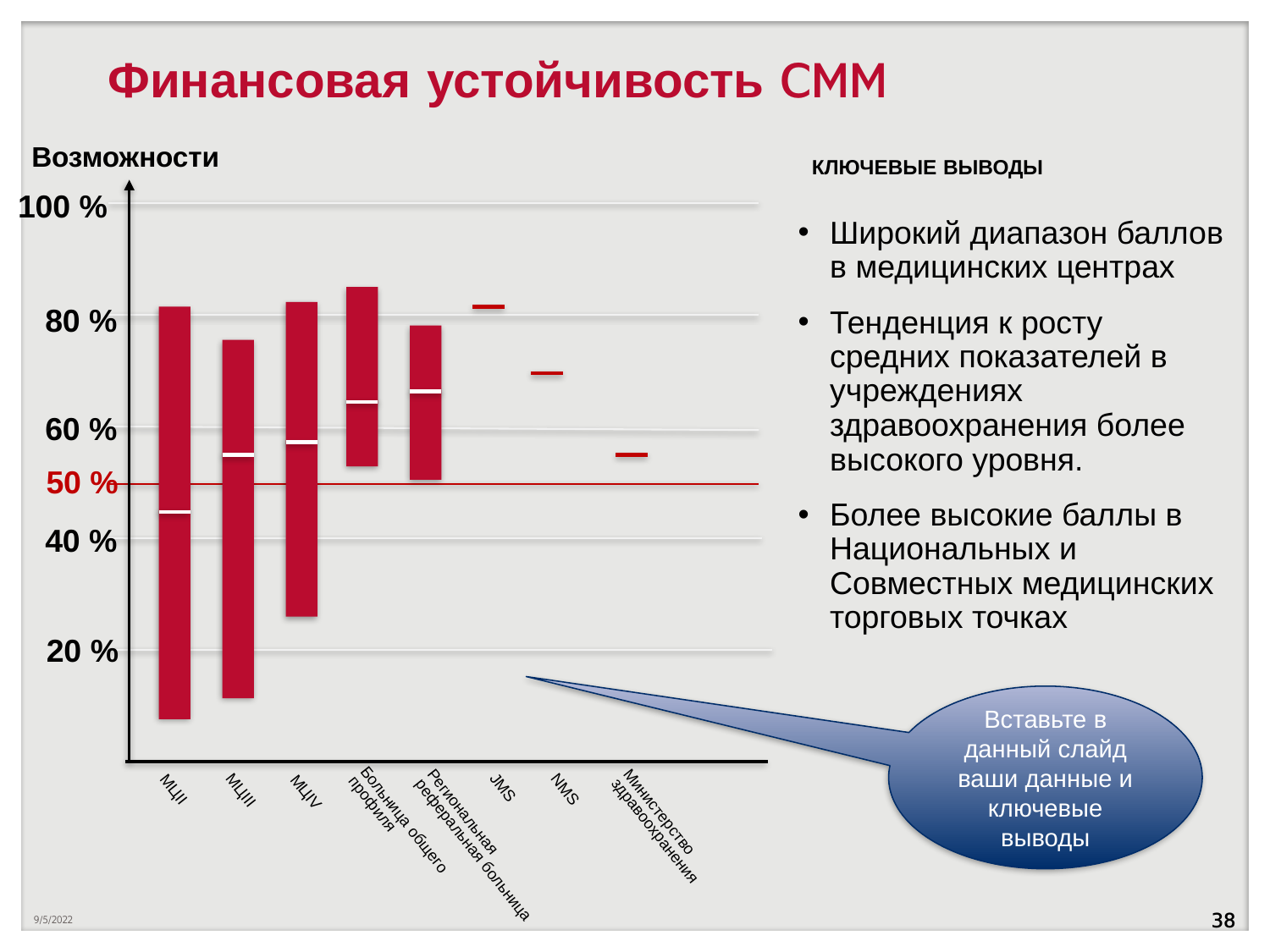

# Финансовая устойчивость CMM
Возможности
КЛЮЧЕВЫЕ ВЫВОДЫ
100 %
Широкий диапазон баллов в медицинских центрах
Тенденция к росту средних показателей в учреждениях здравоохранения более высокого уровня.
Более высокие баллы в Национальных и Совместных медицинских торговых точках

80 %

60 %
50 %
40 %
20 %
Вставьте в данный слайд ваши данные и ключевые выводы
МЦII
МЦIV
МЦIII
JMS
NMS
Министерство здравоохранения
Больница общего профиля
Региональная реферальная больница
9/5/2022
38